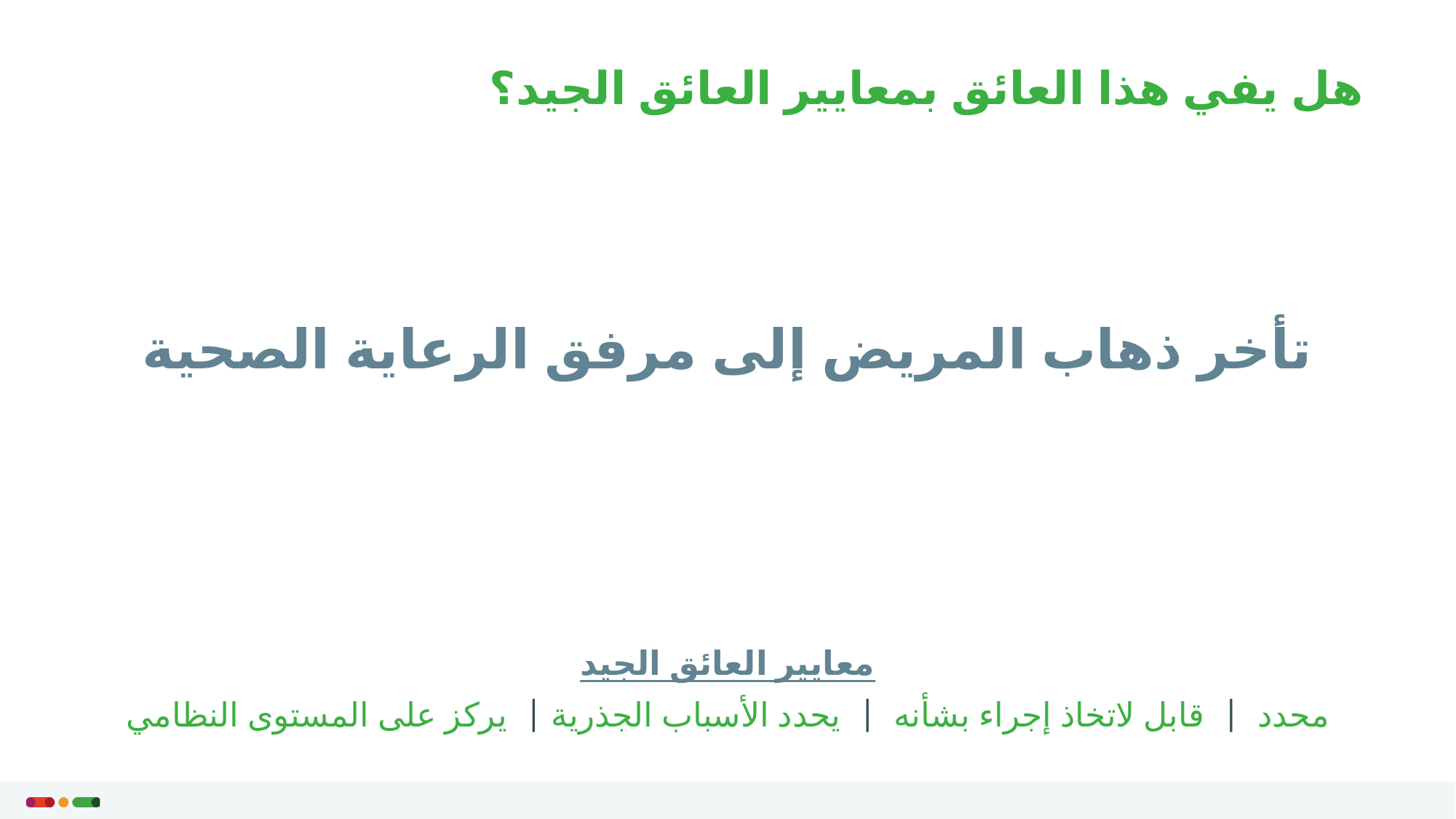

هل يفي هذا العائق بمعايير العائق الجيد؟
تأخر ذهاب المريض إلى مرفق الرعاية الصحية
معايير العائق الجيد
محدد  |  قابل لاتخاذ إجراء بشأنه  |  يحدد الأسباب الجذرية |  يركز على المستوى النظامي